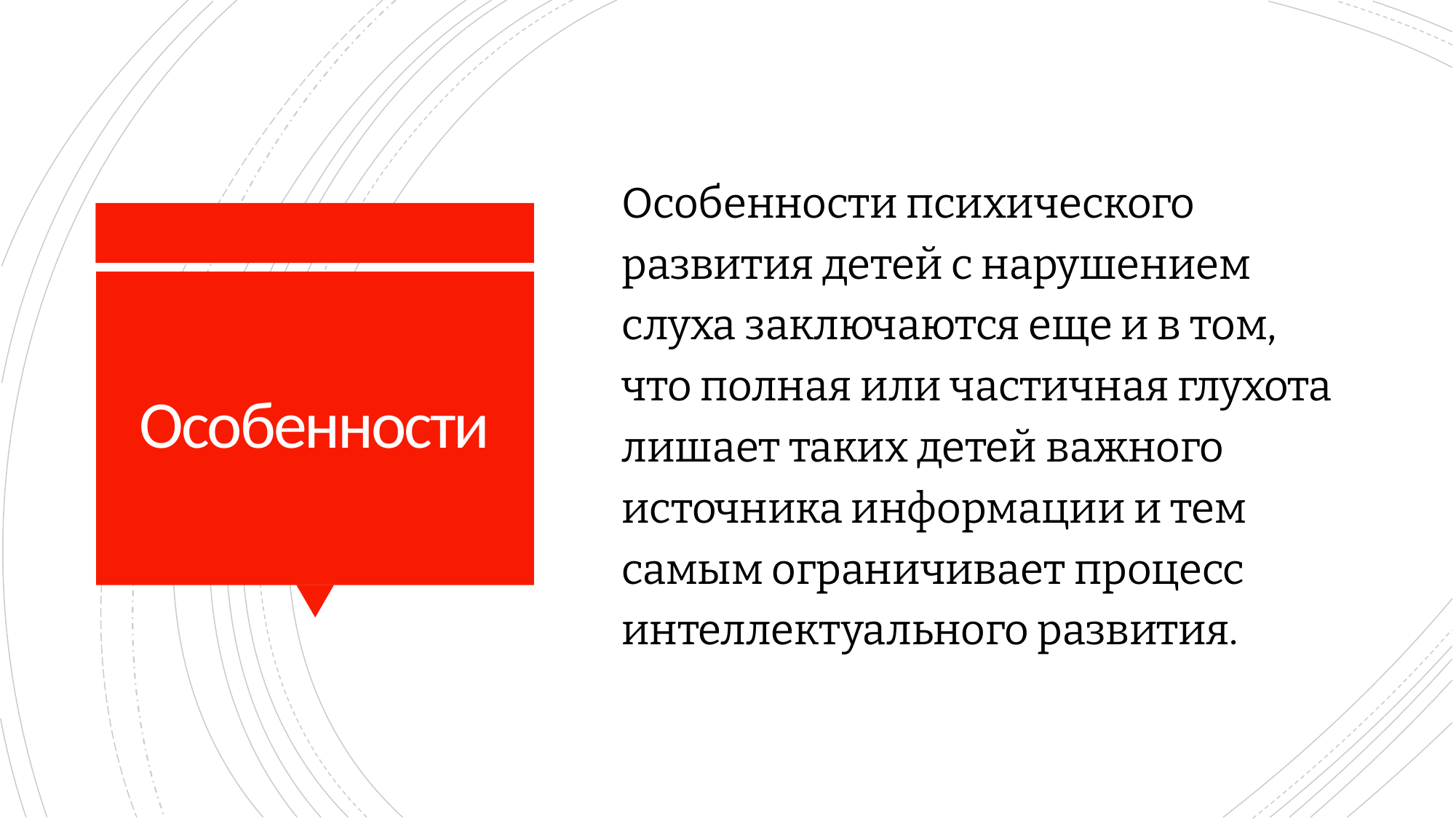

Особенности психического развития детей с нарушением слуха заключаются еще и в том, что полная или частичная глухота лишает таких детей важного источника информации и тем самым ограничивает процесс интеллектуального развития.
# Особенности